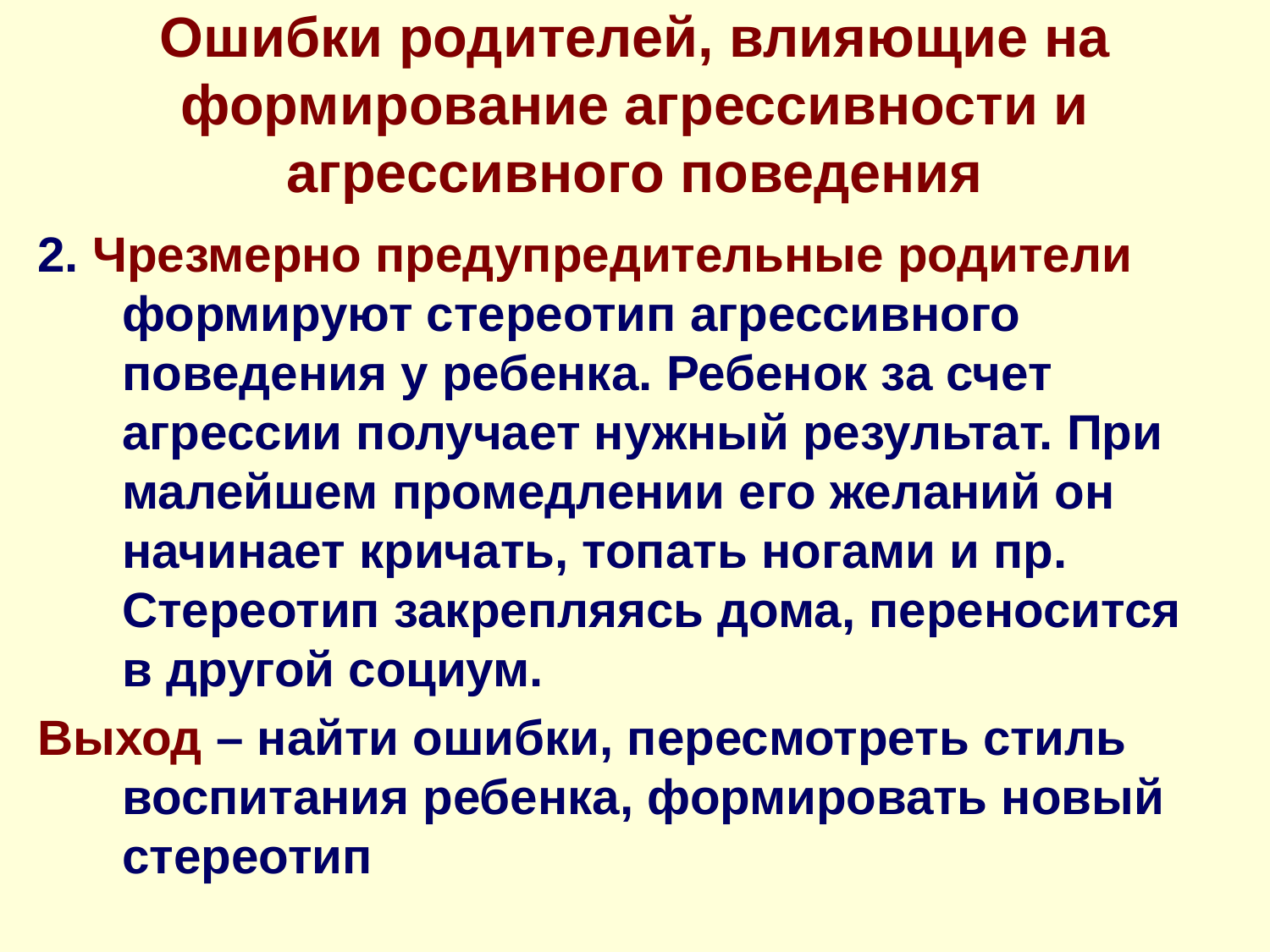

# Ошибки родителей, влияющие на формирование агрессивности и агрессивного поведения
2. Чрезмерно предупредительные родители формируют стереотип агрессивного поведения у ребенка. Ребенок за счет агрессии получает нужный результат. При малейшем промедлении его желаний он начинает кричать, топать ногами и пр.  Стереотип закрепляясь дома, переносится в другой социум.
Выход – найти ошибки, пересмотреть стиль воспитания ребенка, формировать новый стереотип